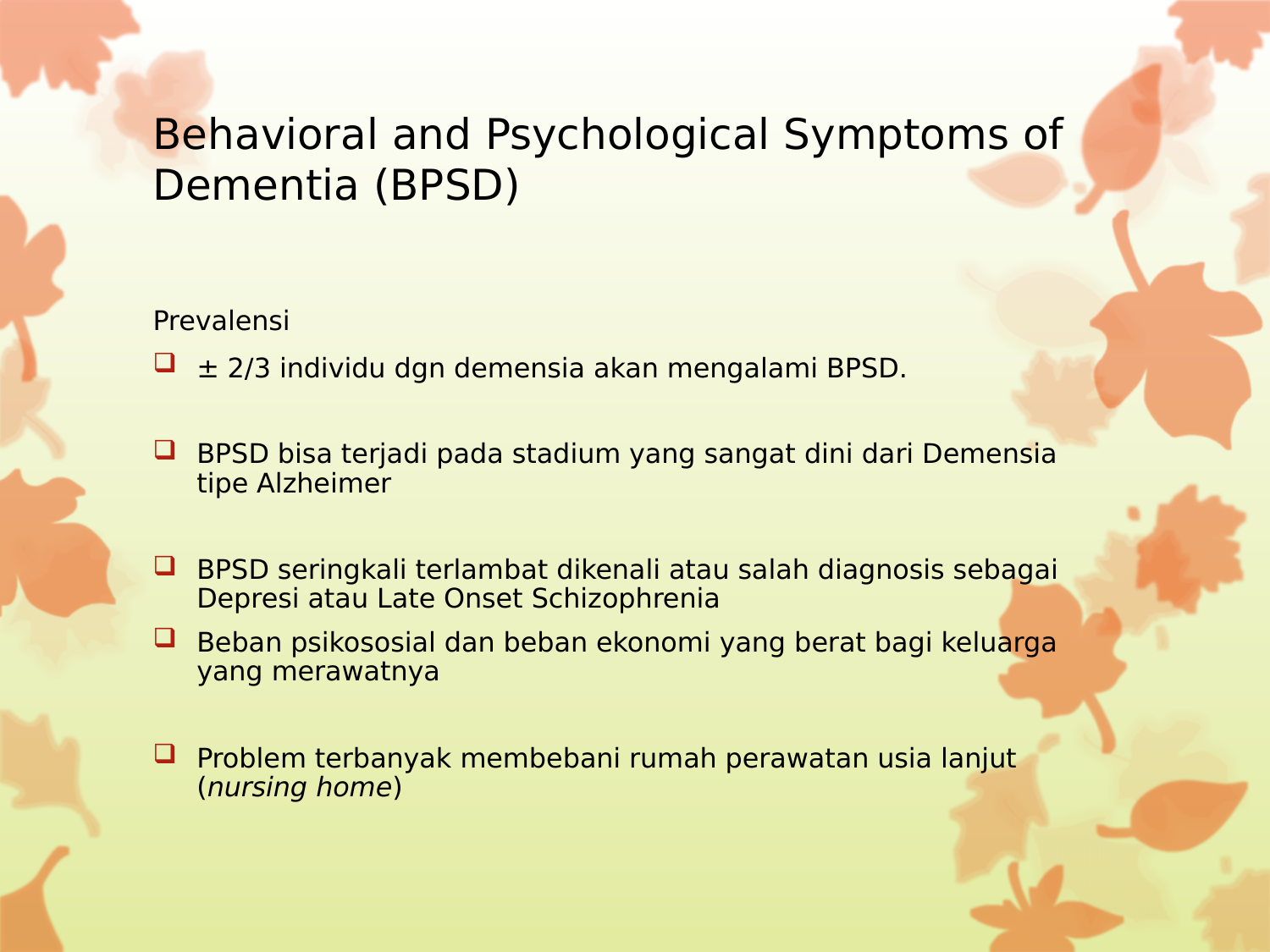

# Behavioral and Psychological Symptoms of Dementia (BPSD)

Prevalensi
± 2/3 individu dgn demensia akan mengalami BPSD.

BPSD bisa terjadi pada stadium yang sangat dini dari Demensia tipe Alzheimer

BPSD seringkali terlambat dikenali atau salah diagnosis sebagai Depresi atau Late Onset Schizophrenia
Beban psikososial dan beban ekonomi yang berat bagi keluarga yang merawatnya

Problem terbanyak membebani rumah perawatan usia lanjut (nursing home)